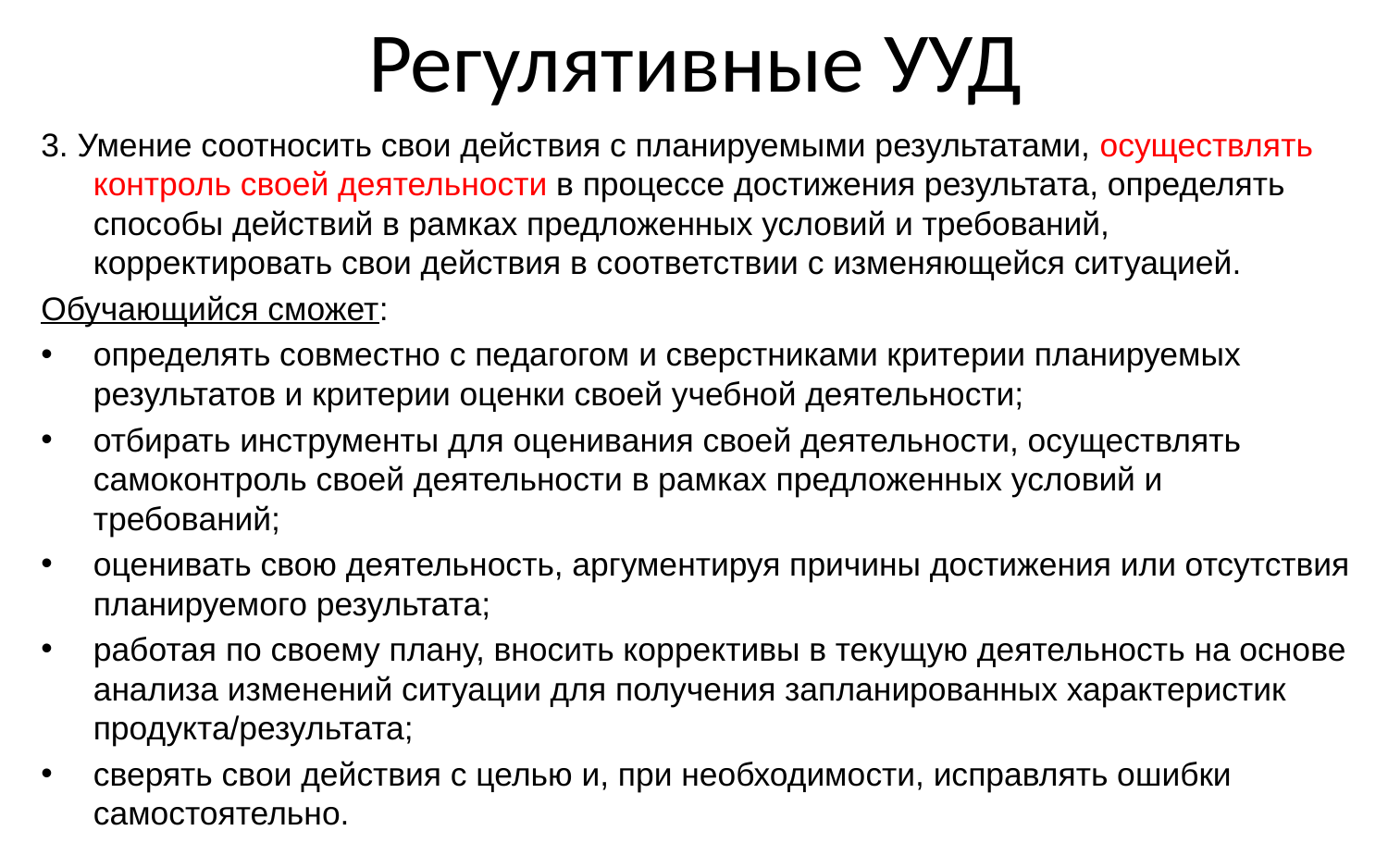

# Регулятивные УУД
3. Умение соотносить свои действия с планируемыми результатами, осуществлять контроль своей деятельности в процессе достижения результата, определять способы действий в рамках предложенных условий и требований, корректировать свои действия в соответствии с изменяющейся ситуацией.
Обучающийся сможет:
определять совместно с педагогом и сверстниками критерии планируемых результатов и критерии оценки своей учебной деятельности;
отбирать инструменты для оценивания своей деятельности, осуществлять самоконтроль своей деятельности в рамках предложенных условий и требований;
оценивать свою деятельность, аргументируя причины достижения или отсутствия планируемого результата;
работая по своему плану, вносить коррективы в текущую деятельность на основе анализа изменений ситуации для получения запланированных характеристик продукта/результата;
сверять свои действия с целью и, при необходимости, исправлять ошибки самостоятельно.